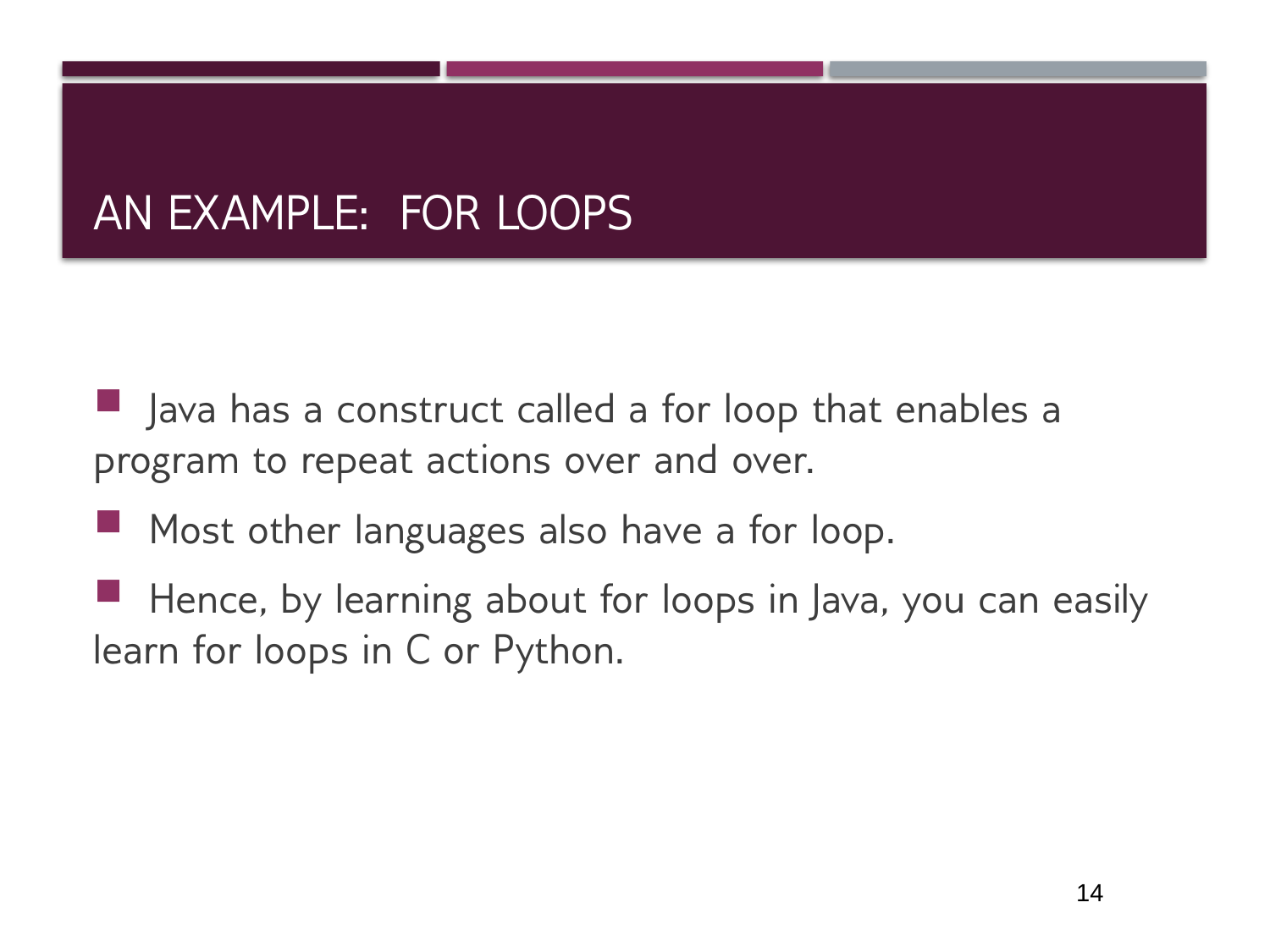

# An Example:  For Loops
  Java has a construct called a for loop that enables a program to repeat actions over and over.
  Most other languages also have a for loop.
  Hence, by learning about for loops in Java, you can easily learn for loops in C or Python.

14